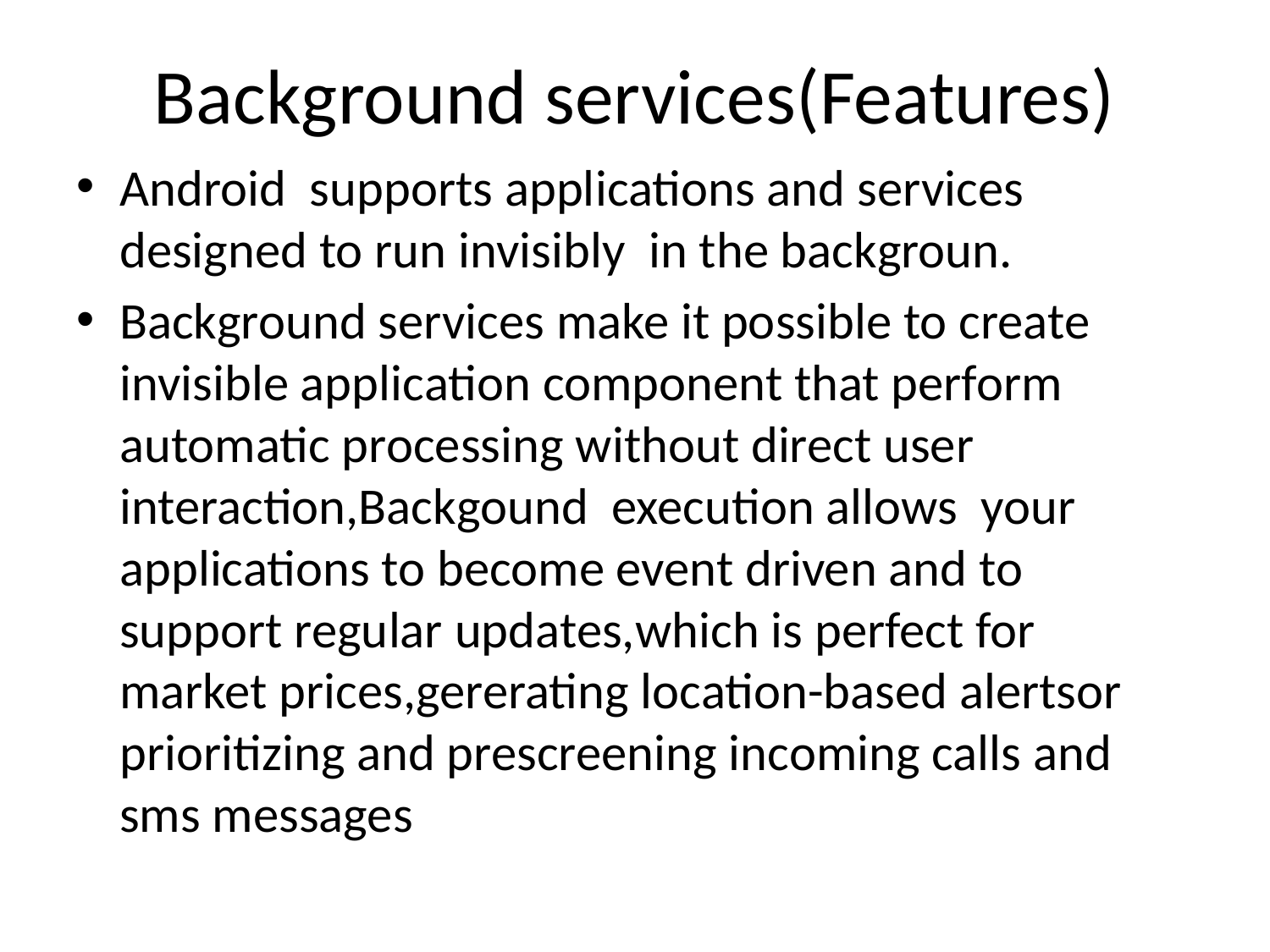

# Background services(Features)
Android  supports applications and services designed to run invisibly  in the backgroun.
Background services make it possible to create invisible application component that perform automatic processing without direct user interaction,Backgound  execution allows  your applications to become event driven and to support regular updates,which is perfect for market prices,gererating location-based alertsor prioritizing and prescreening incoming calls and sms messages